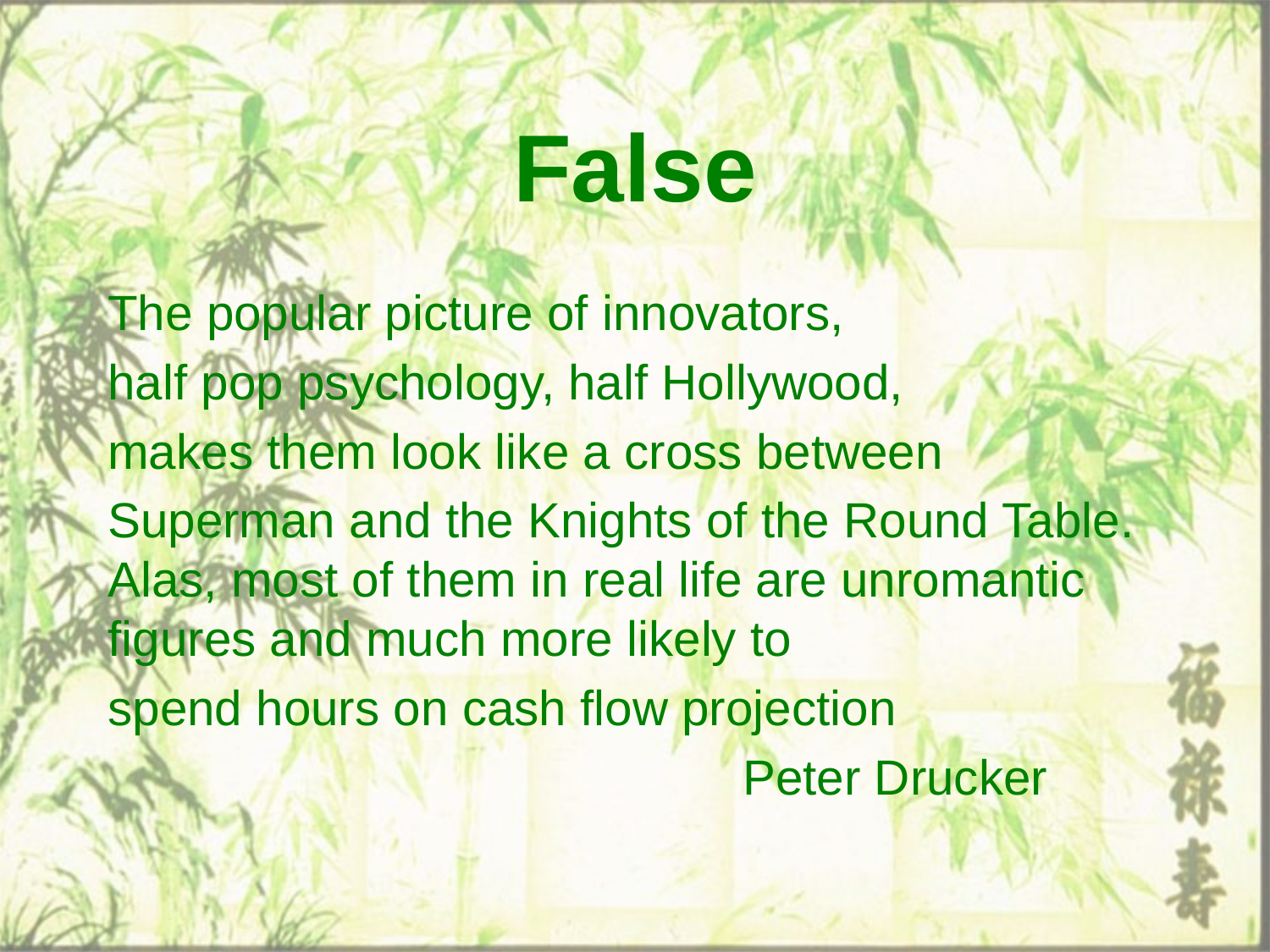

# False
The popular picture of innovators,
half pop psychology, half Hollywood,
makes them look like a cross between
Superman and the Knights of the Round Table. Alas, most of them in real life are unromantic figures and much more likely to
spend hours on cash flow projection
					Peter Drucker